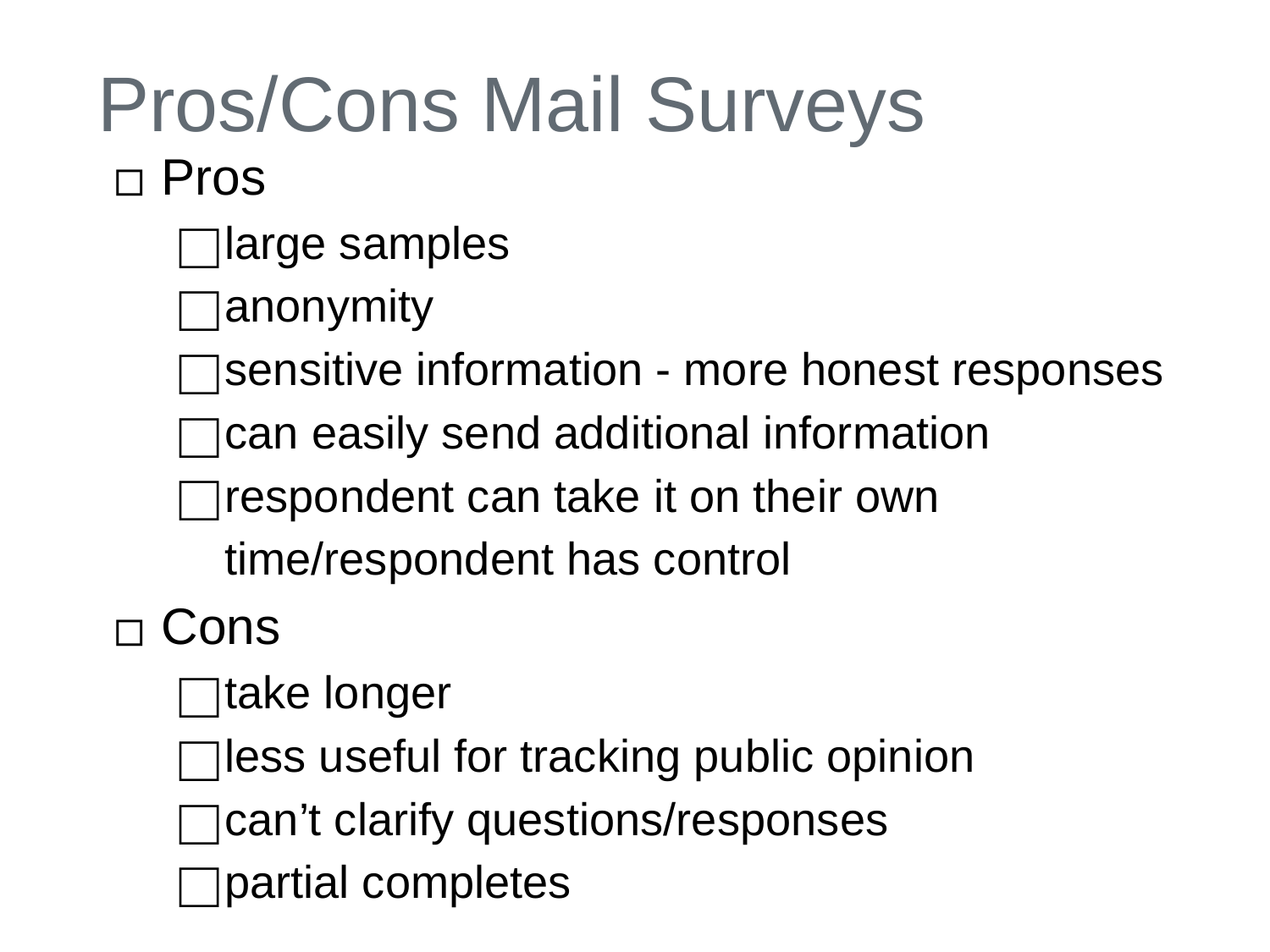

# Pros/Cons Mail Surveys
Pros
large samples
anonymity
sensitive information - more honest responses
can easily send additional information
respondent can take it on their own time/respondent has control
Cons
take longer
less useful for tracking public opinion
can’t clarify questions/responses
partial completes